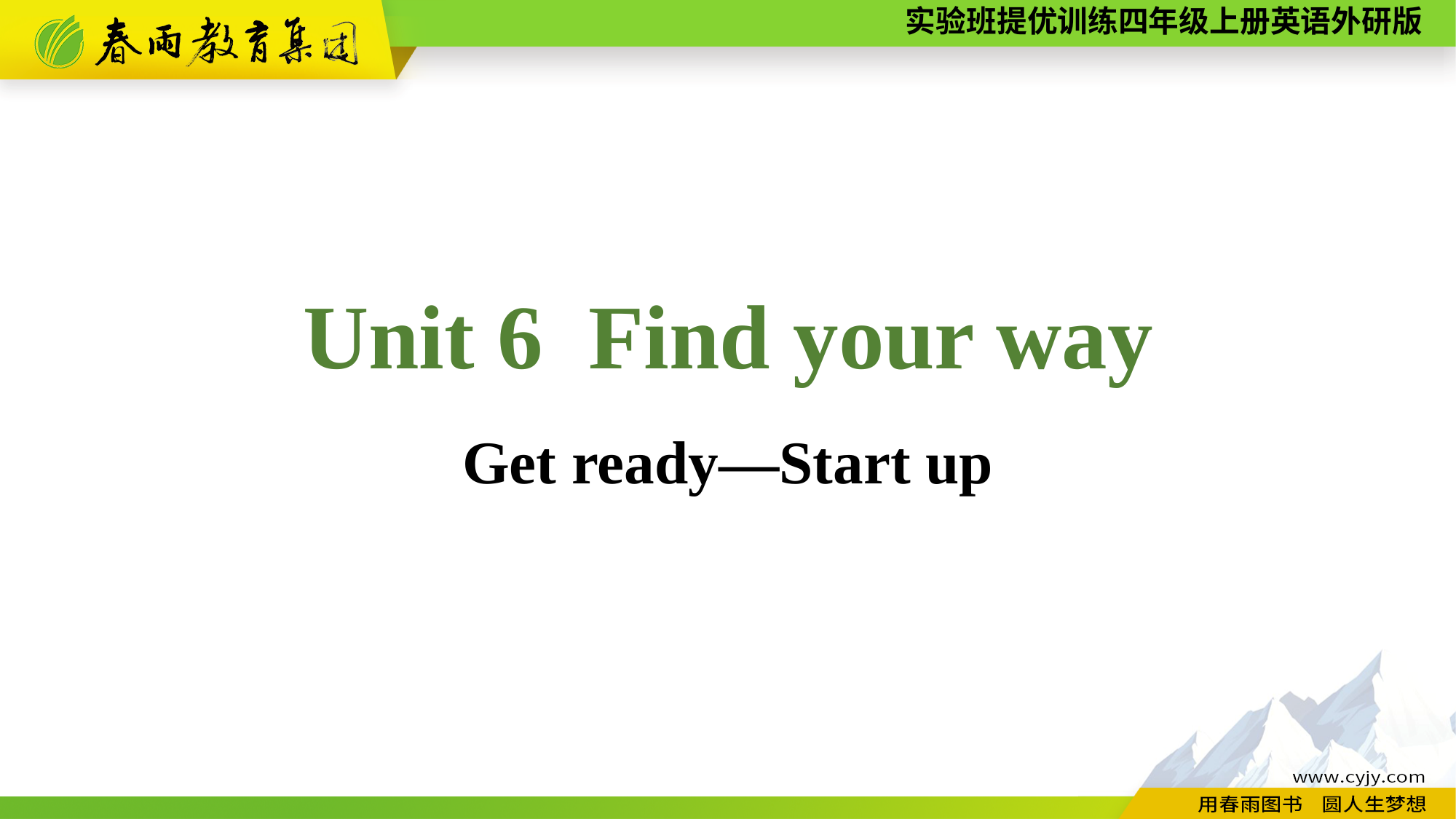

Unit 6  Find your way
Get ready—Start up